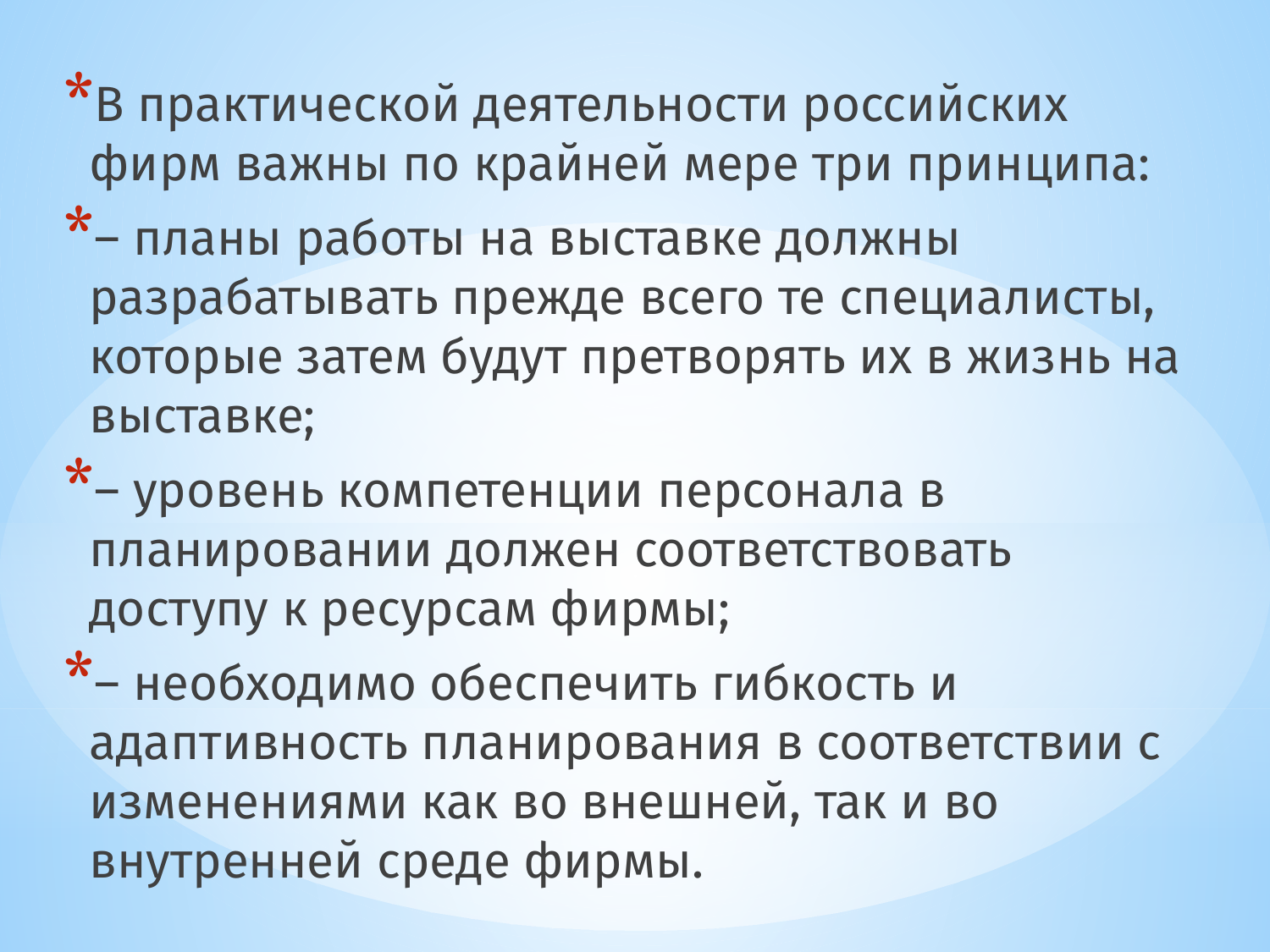

В практической деятельности российских фирм важны по крайней мере три принципа:
– планы работы на выставке должны разрабатывать прежде всего те специалисты, которые затем будут претворять их в жизнь на выставке;
– уровень компетенции персонала в планировании должен соответствовать доступу к ресурсам фирмы;
– необходимо обеспечить гибкость и адаптивность планирования в соответствии с изменениями как во внешней, так и во внутренней среде фирмы.

#